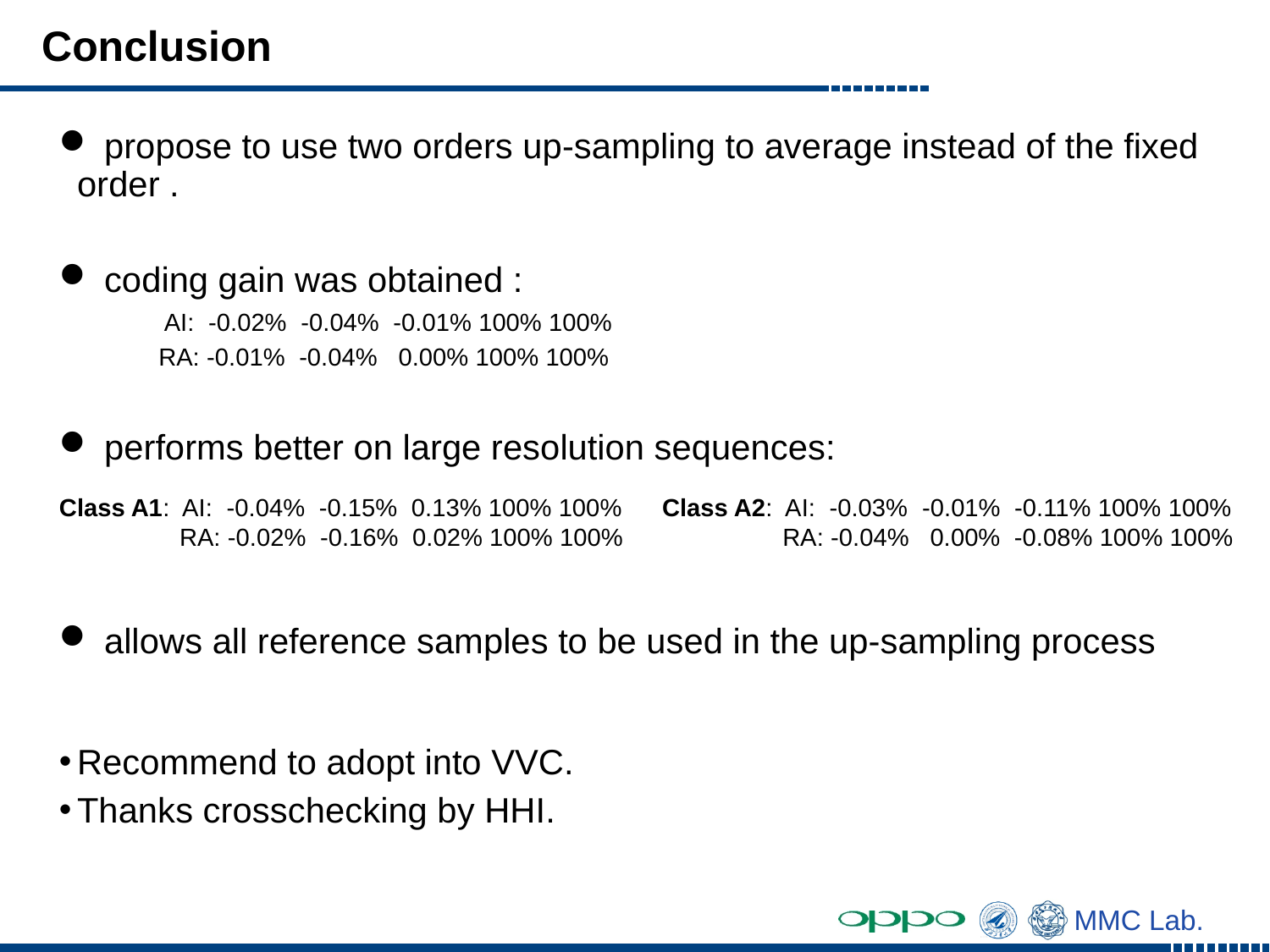

# Conclusion
 propose to use two orders up-sampling to average instead of the fixed order .

 coding gain was obtained :
               AI:  -0.02%  -0.04%  -0.01% 100% 100%
    RA: -0.01%  -0.04%   0.00% 100% 100%

 performs better on large resolution sequences:

 allows all reference samples to be used in the up-sampling process

Recommend to adopt into VVC.
Thanks crosschecking by HHI.

Class A1:  AI:  -0.04%  -0.15%  0.13% 100% 100%
       RA: -0.02%  -0.16%  0.02% 100% 100%
Class A2:  AI:  -0.03%  -0.01%  -0.11% 100% 100%
       RA: -0.04%   0.00%  -0.08% 100% 100%